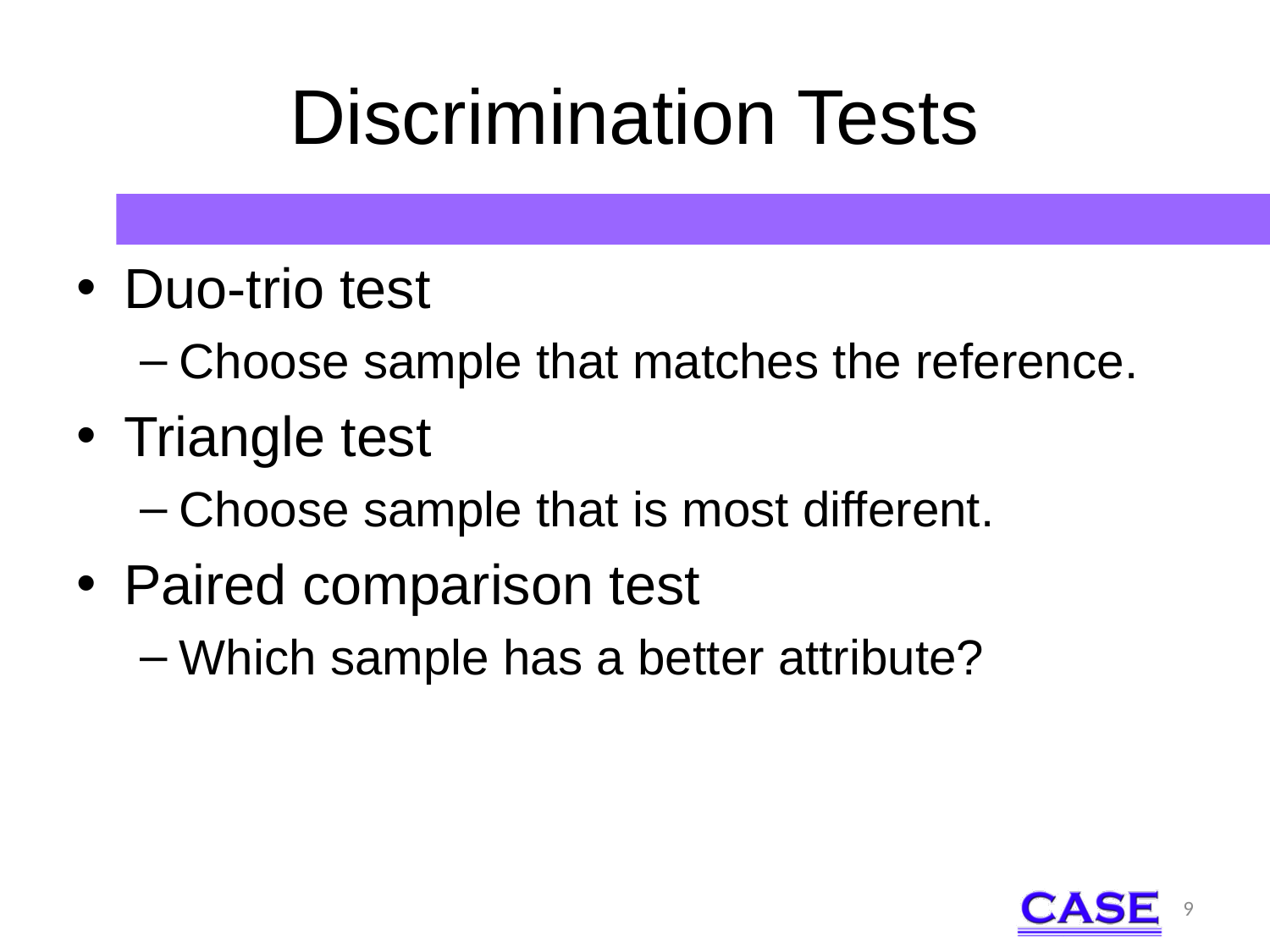

# Discrimination Tests
Duo-trio test
Choose sample that matches the reference.
Triangle test
Choose sample that is most different.
Paired comparison test
Which sample has a better attribute?
9